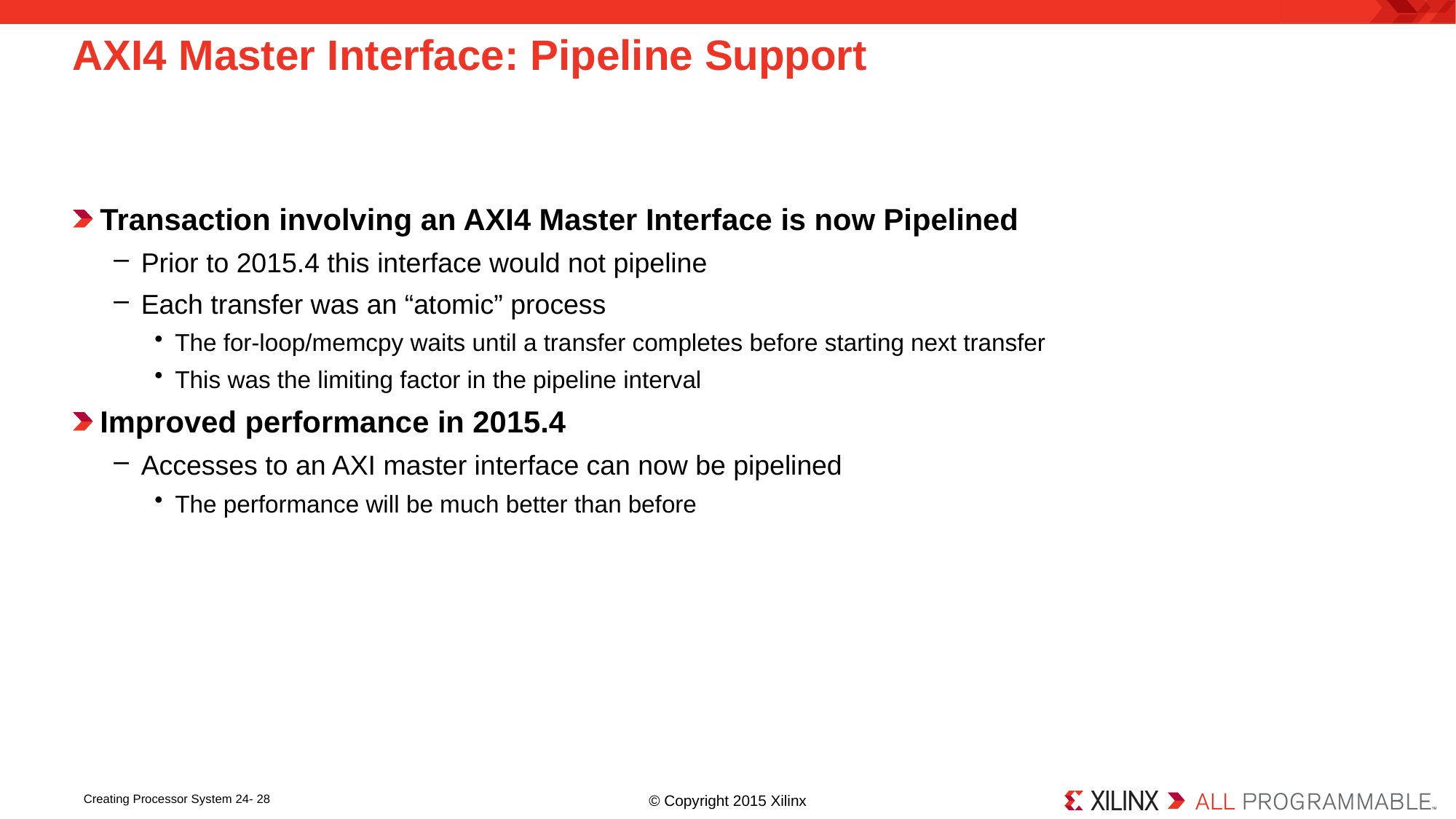

# AXI4 Master Interface: Pipeline Support
Transaction involving an AXI4 Master Interface is now Pipelined
Prior to 2015.4 this interface would not pipeline
Each transfer was an “atomic” process
The for-loop/memcpy waits until a transfer completes before starting next transfer
This was the limiting factor in the pipeline interval
Improved performance in 2015.4
Accesses to an AXI master interface can now be pipelined
The performance will be much better than before
Creating Processor System 24- 28
© Copyright 2015 Xilinx